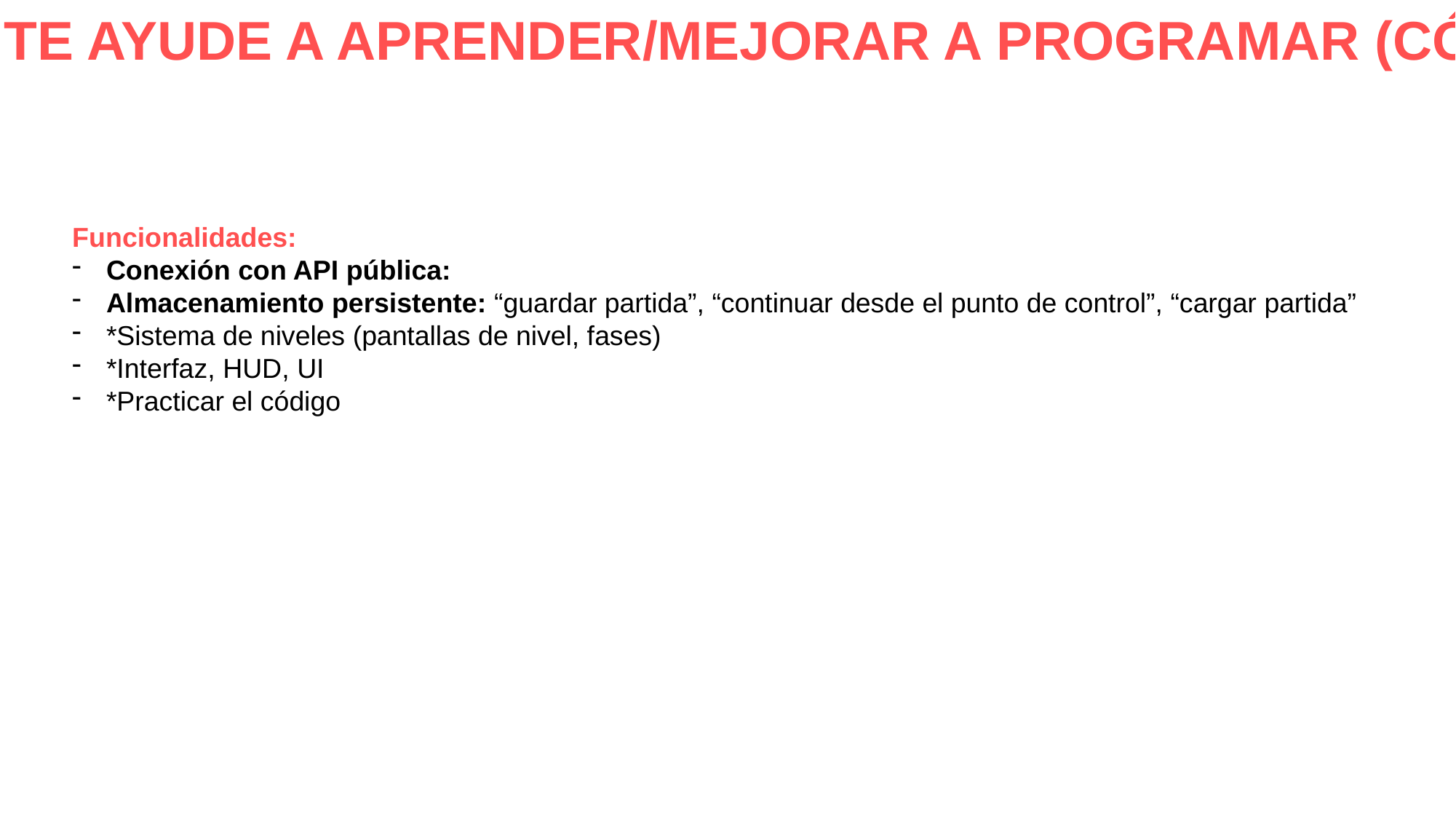

| JUEGO QUE TE AYUDE A APRENDER/MEJORAR A PROGRAMAR (CÓDIGO)
Funcionalidades:
Conexión con API pública:
Almacenamiento persistente: “guardar partida”, “continuar desde el punto de control”, “cargar partida”
*Sistema de niveles (pantallas de nivel, fases)
*Interfaz, HUD, UI
*Practicar el código